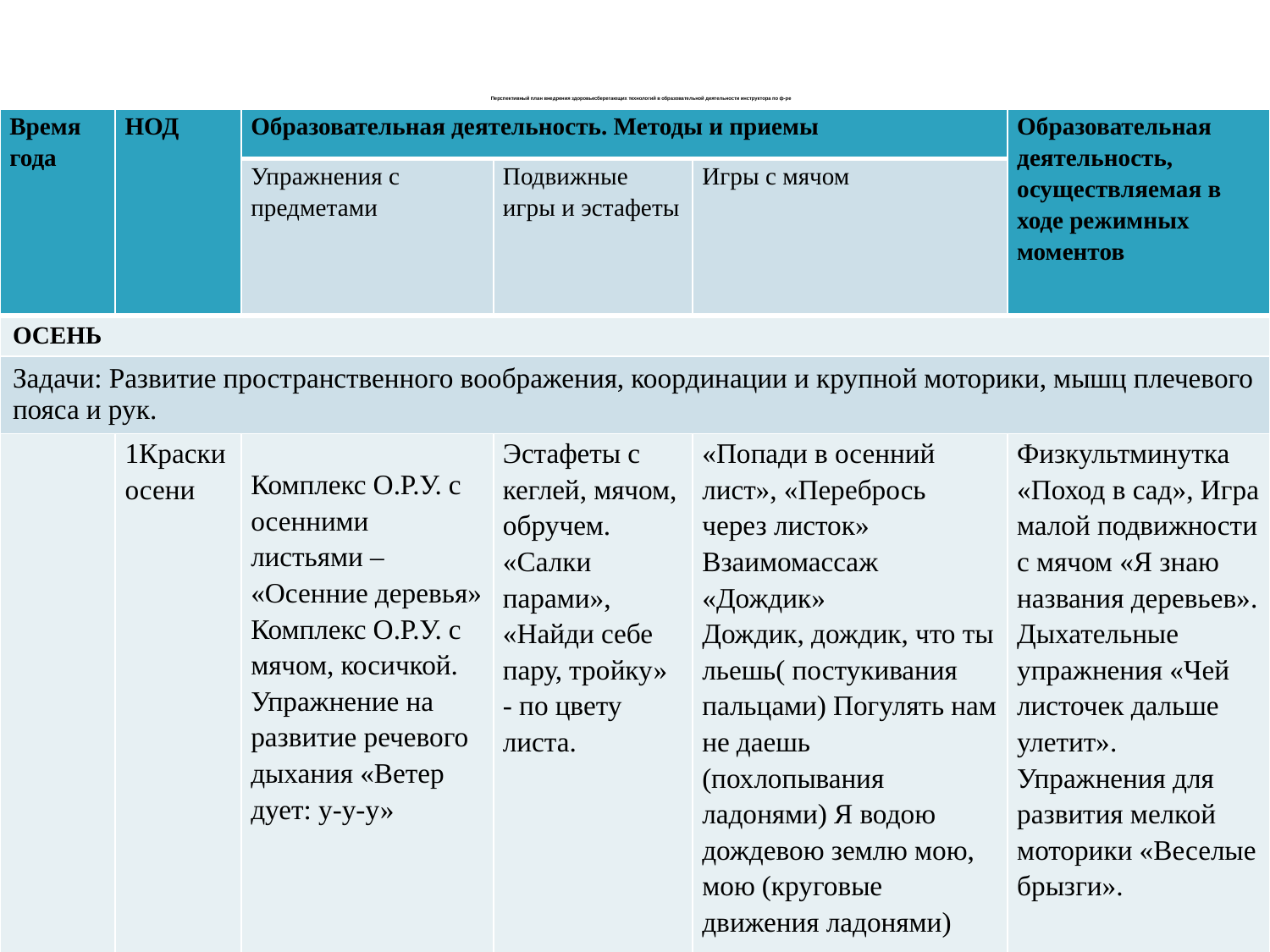

# Перспективный план внедрения здоровьесберегающих технологий в образовательной деятельности инструктора по ф-ре
| Время года | НОД | Образовательная деятельность. Методы и приемы |  |  | Образовательная деятельность, осуществляемая в ходе режимных моментов |
| --- | --- | --- | --- | --- | --- |
|  |  | Упражнения с предметами | Подвижные игры и эстафеты | Игры с мячом |  |
| ОСЕНЬ |  |  |  |  |  |
| Задачи: Развитие пространственного воображения, координации и крупной моторики, мышц плечевого пояса и рук. |  |  |  |  |  |
|  | 1Краски осени | Комплекс О.Р.У. с осенними листьями – «Осенние деревья» Комплекс О.Р.У. с мячом, косичкой. Упражнение на развитие речевого дыхания «Ветер дует: у-у-у» | Эстафеты с кеглей, мячом, обручем. «Салки парами», «Найди себе пару, тройку» - по цвету листа. | «Попади в осенний лист», «Перебрось через листок» Взаимомассаж «Дождик» Дождик, дождик, что ты льешь( постукивания пальцами) Погулять нам не даешь (похлопывания ладонями) Я водою дождевою землю мою, мою (круговые движения ладонями) | Физкультминутка «Поход в сад», Игра малой подвижности с мячом «Я знаю названия деревьев». Дыхательные упражнения «Чей листочек дальше улетит». Упражнения для развития мелкой моторики «Веселые брызги». |